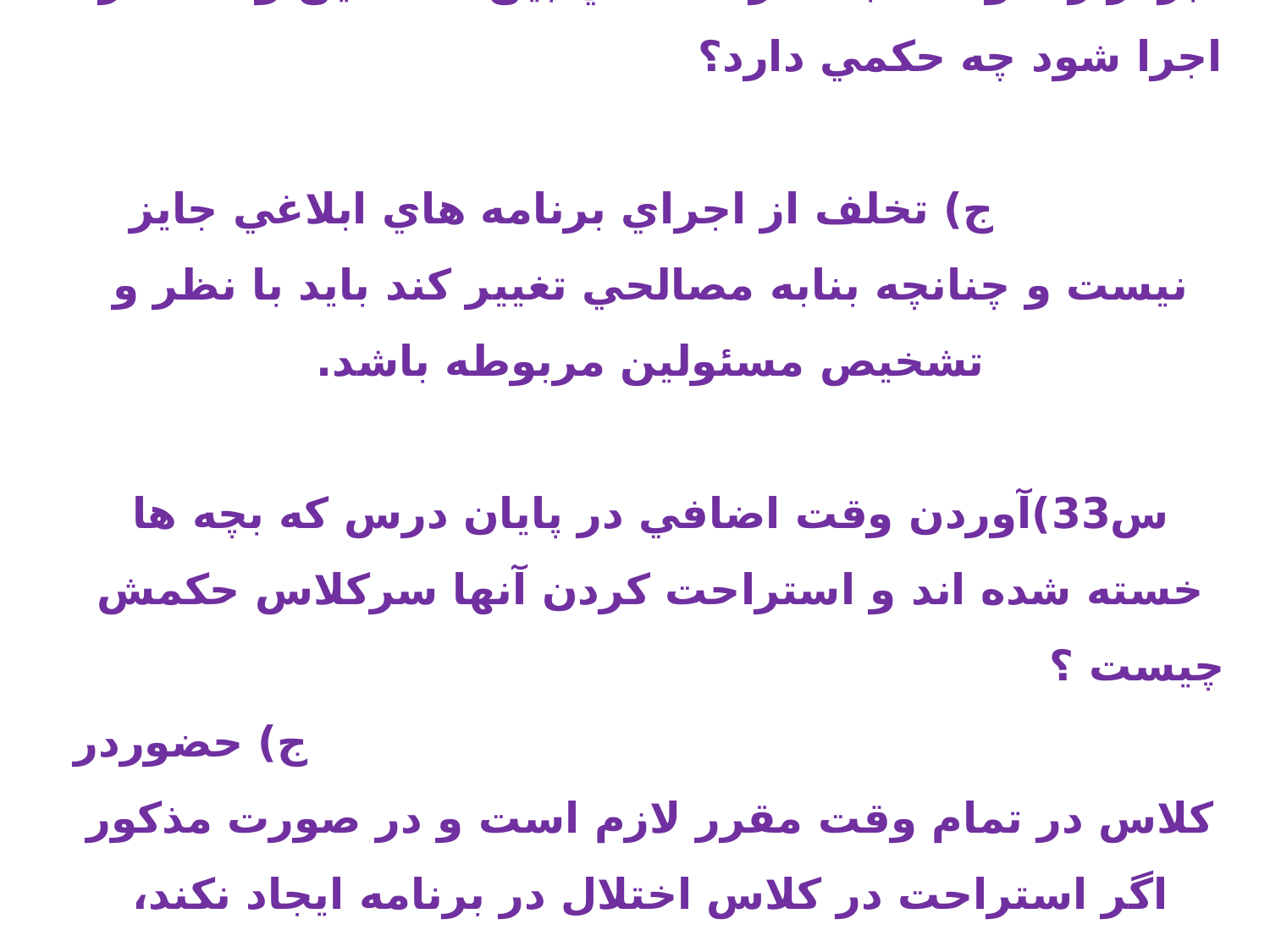

س32) در صورتي كه برنامه ابلاغي بايد به صورت كلاس برگزار شود اما بخاطر مسائلي بين الصلاتين و مختصر اجرا شود چه حكمي دارد؟                                                                                                                                      ج) تخلف از اجراي برنامه هاي ابلاغي جايز نيست و چنانچه بنابه مصالحي تغيير كند بايد با نظر و تشخيص مسئولين مربوطه باشد.

س33)آوردن وقت اضافي در پايان درس كه بچه ها خسته شده اند و استراحت كردن آنها سركلاس حكمش چيست ؟                                                                                                                                 ج) حضوردر كلاس در تمام وقت مقرر لازم است و در صورت مذكور اگر استراحت در كلاس اختلال در برنامه ايجاد نكند، اشكال ندارد.